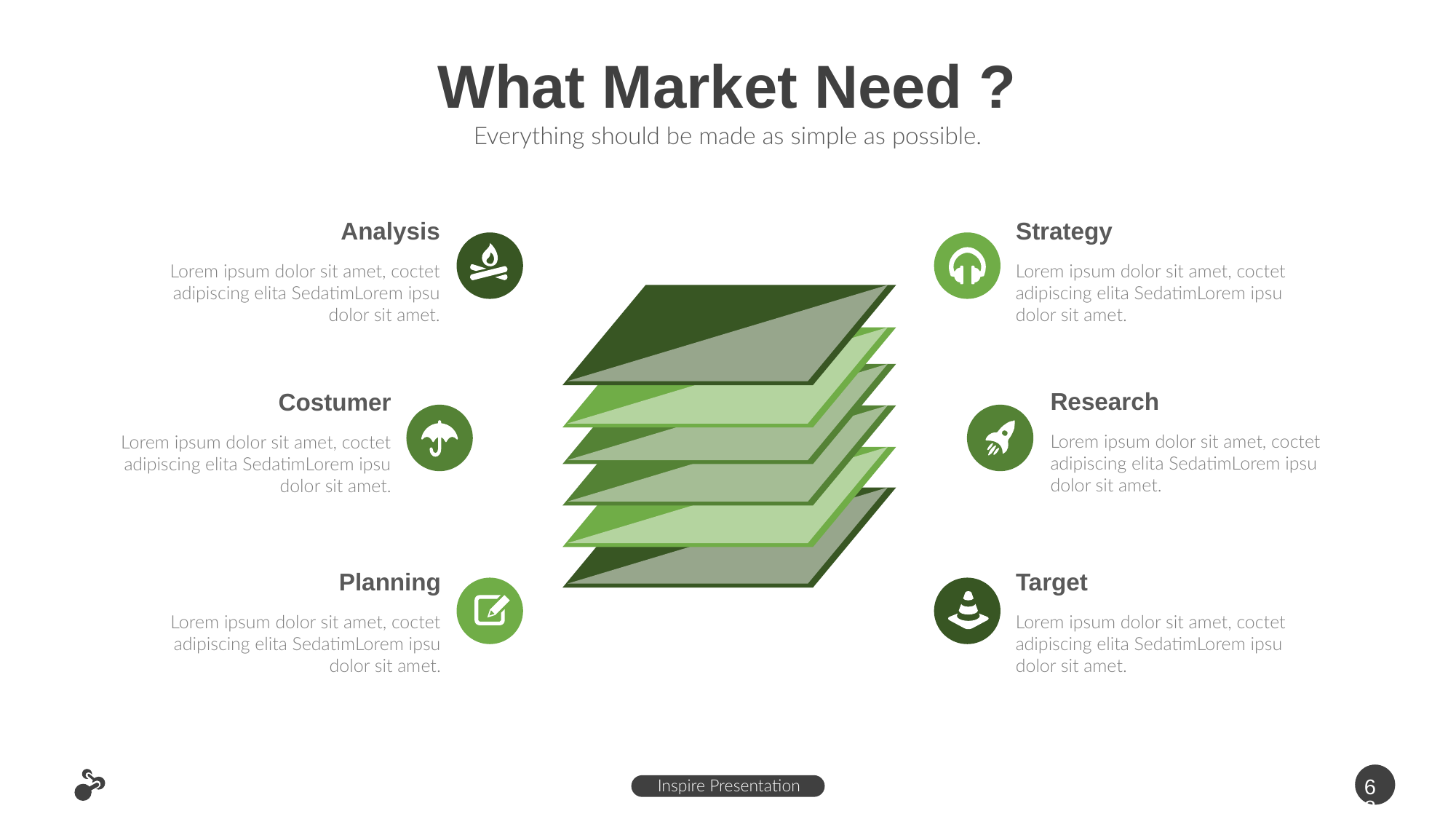

What Market Need ?
Everything should be made as simple as possible.
Analysis
Lorem ipsum dolor sit amet, coctet adipiscing elita SedatimLorem ipsu dolor sit amet.
Strategy
Lorem ipsum dolor sit amet, coctet adipiscing elita SedatimLorem ipsu dolor sit amet.

Research
Lorem ipsum dolor sit amet, coctet adipiscing elita SedatimLorem ipsu dolor sit amet.
Costumer
Lorem ipsum dolor sit amet, coctet adipiscing elita SedatimLorem ipsu dolor sit amet.

Planning
Lorem ipsum dolor sit amet, coctet adipiscing elita SedatimLorem ipsu dolor sit amet.
Target
Lorem ipsum dolor sit amet, coctet adipiscing elita SedatimLorem ipsu dolor sit amet.

68

Inspire Presentation